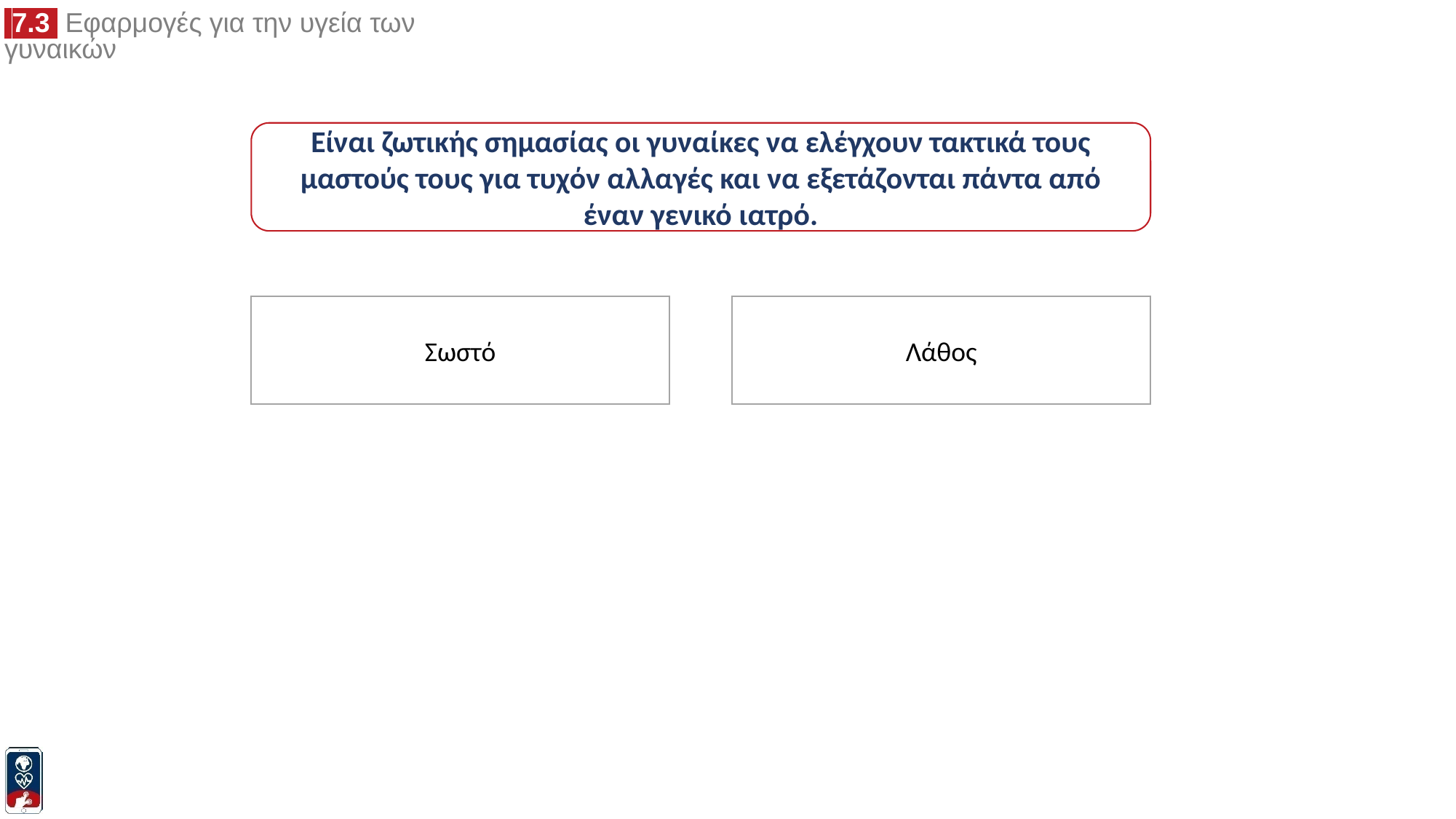

Είναι ζωτικής σημασίας οι γυναίκες να ελέγχουν τακτικά τους μαστούς τους για τυχόν αλλαγές και να εξετάζονται πάντα από έναν γενικό ιατρό.
Λάθος
Σωστό